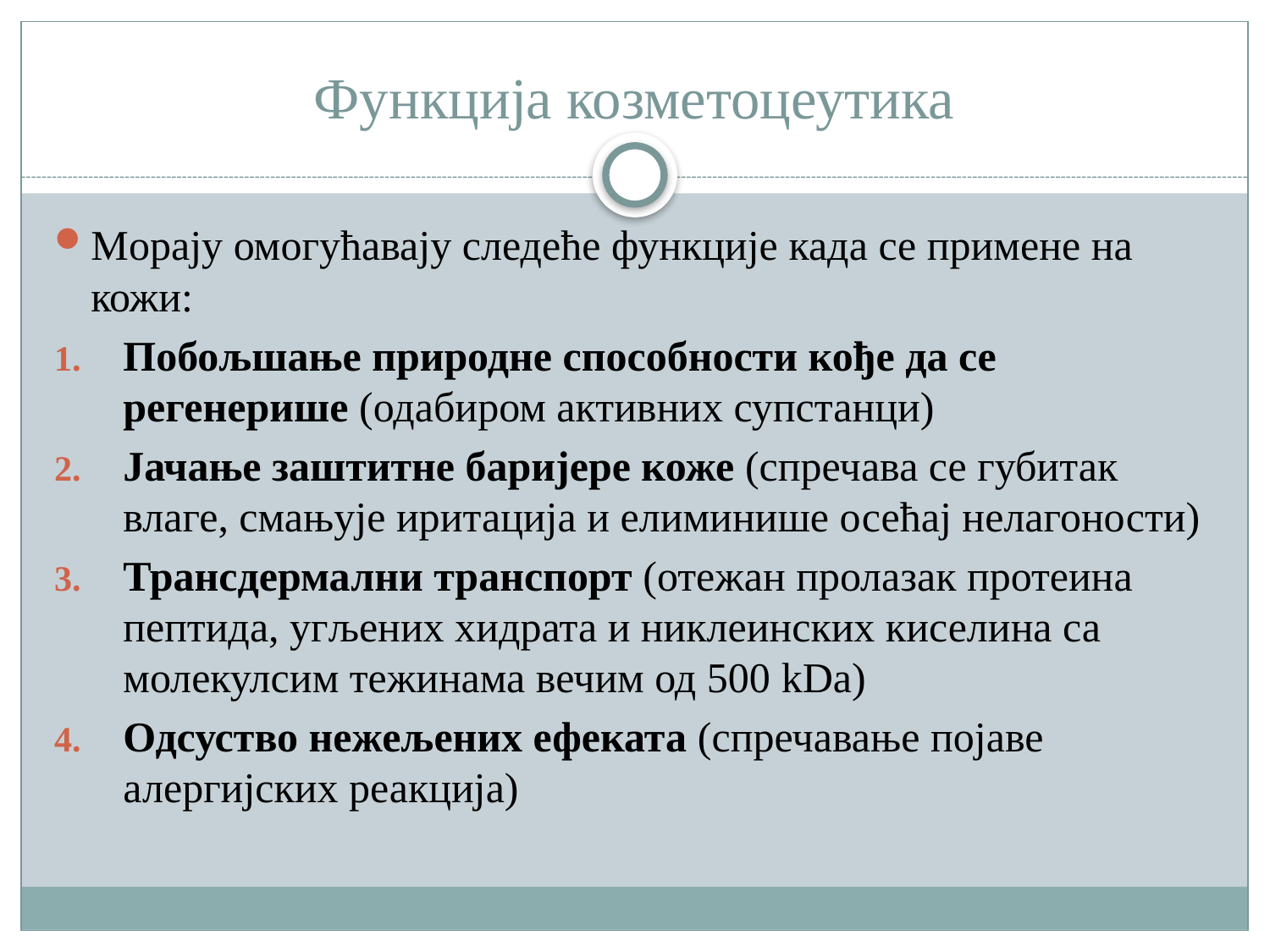

# Функција козметоцеутика
Морају омогућавају следеће функције када се примене на кожи:
Побољшање природне способности кође да се регенерише (одабиром активних супстанци)
Јачање заштитне баријере коже (спречава се губитак влаге, смањује иритација и елиминише осећај нелагоности)
Трансдермални транспорт (отежан пролазак протеина пептида, угљених хидрата и никлеинских киселина са молекулсим тежинама вечим од 500 kDa)
Одсуство нежељених ефеката (спречавање појаве алергијских реакција)